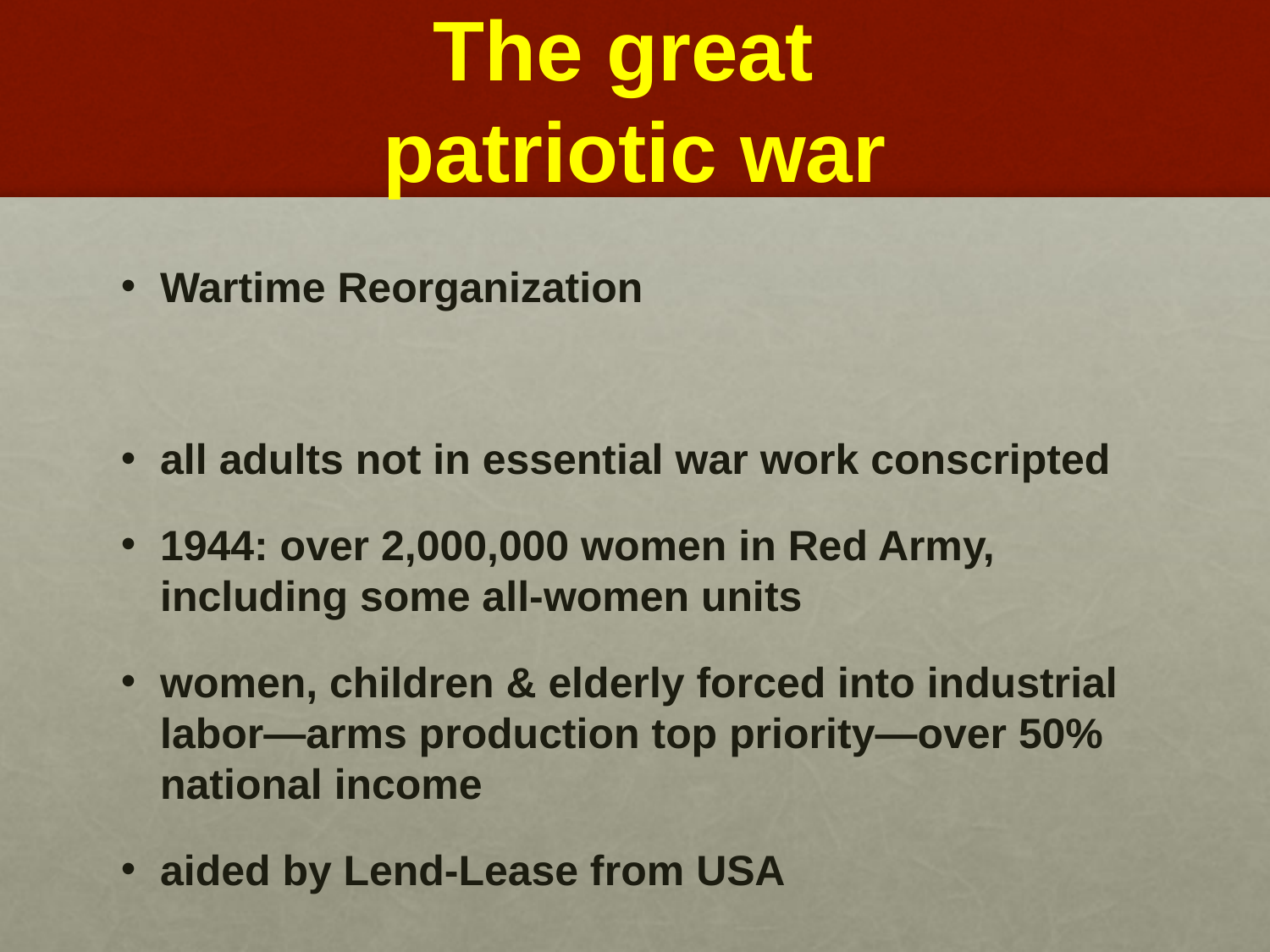

# The great patriotic war
Wartime Reorganization

all adults not in essential war work conscripted
1944: over 2,000,000 women in Red Army, including some all-women units
women, children & elderly forced into industrial labor—arms production top priority—over 50% national income
aided by Lend-Lease from USA